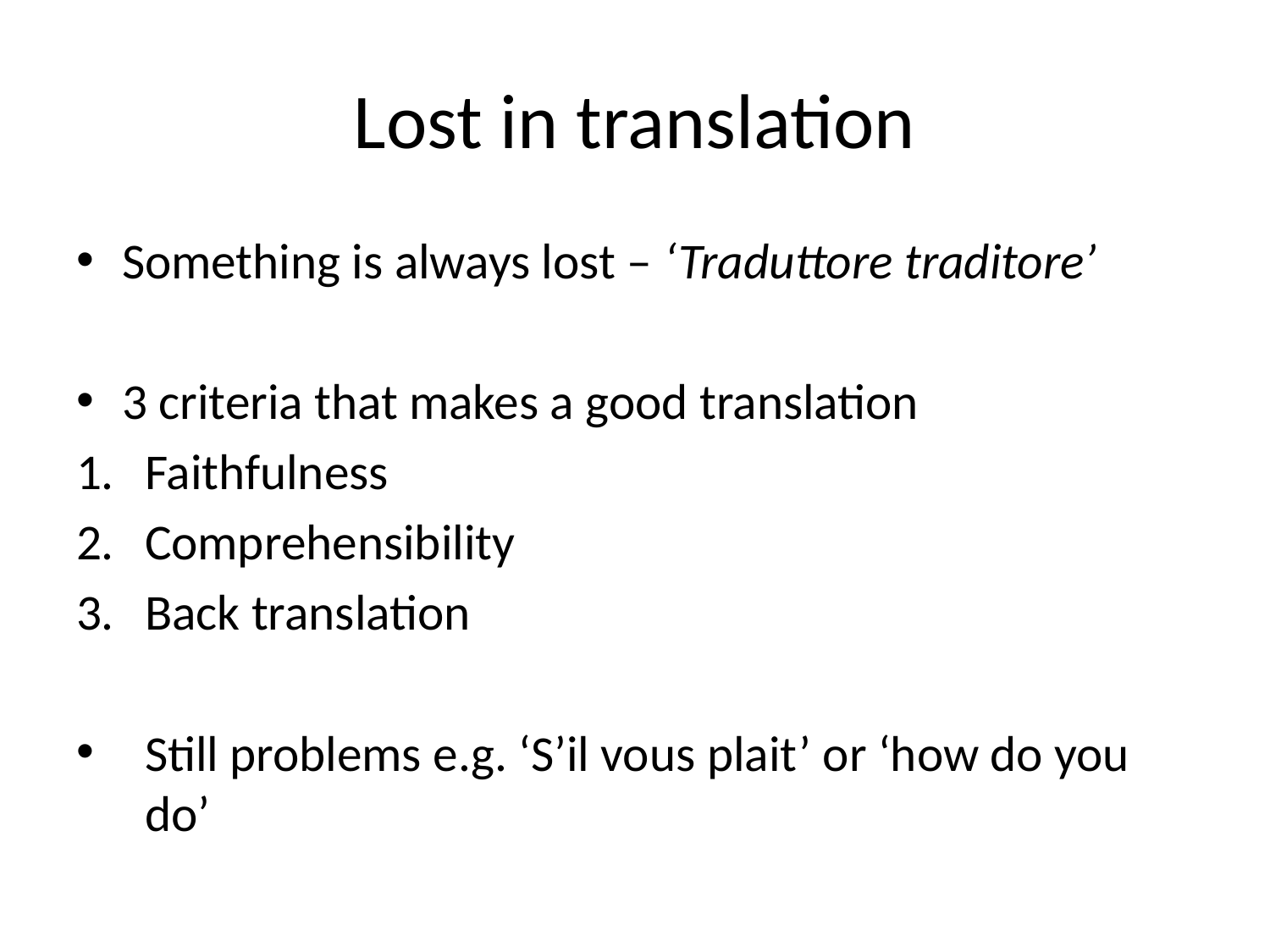

# Lost in translation
Something is always lost – ‘Traduttore traditore’

3 criteria that makes a good translation
Faithfulness
Comprehensibility
Back translation

Still problems e.g. ‘S’il vous plait’ or ‘how do you do’